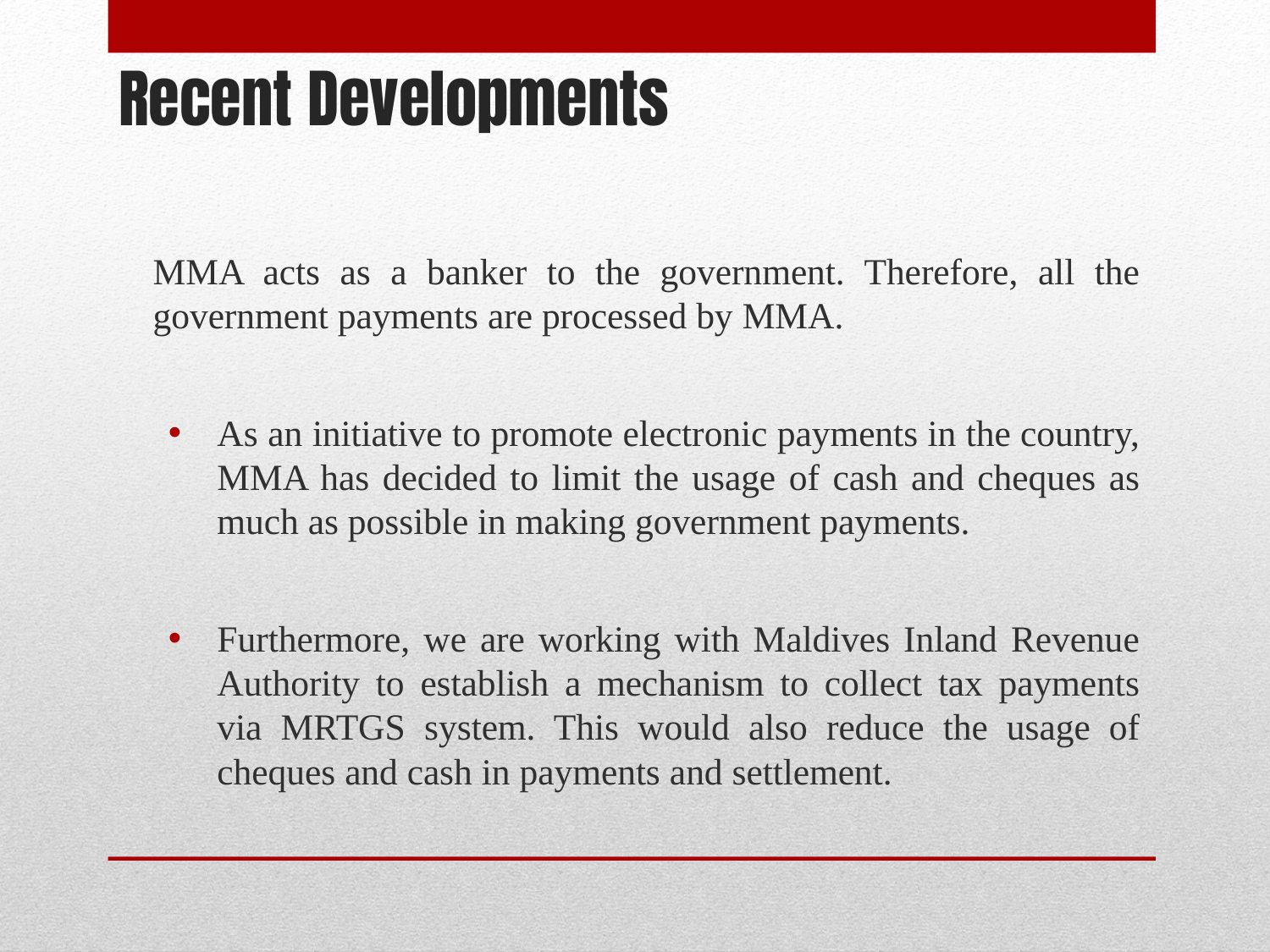

# Recent Developments

MMA acts as a banker to the government. Therefore, all the government payments are processed by MMA.

As an initiative to promote electronic payments in the country, MMA has decided to limit the usage of cash and cheques as much as possible in making government payments.

Furthermore, we are working with Maldives Inland Revenue Authority to establish a mechanism to collect tax payments via MRTGS system. This would also reduce the usage of cheques and cash in payments and settlement.